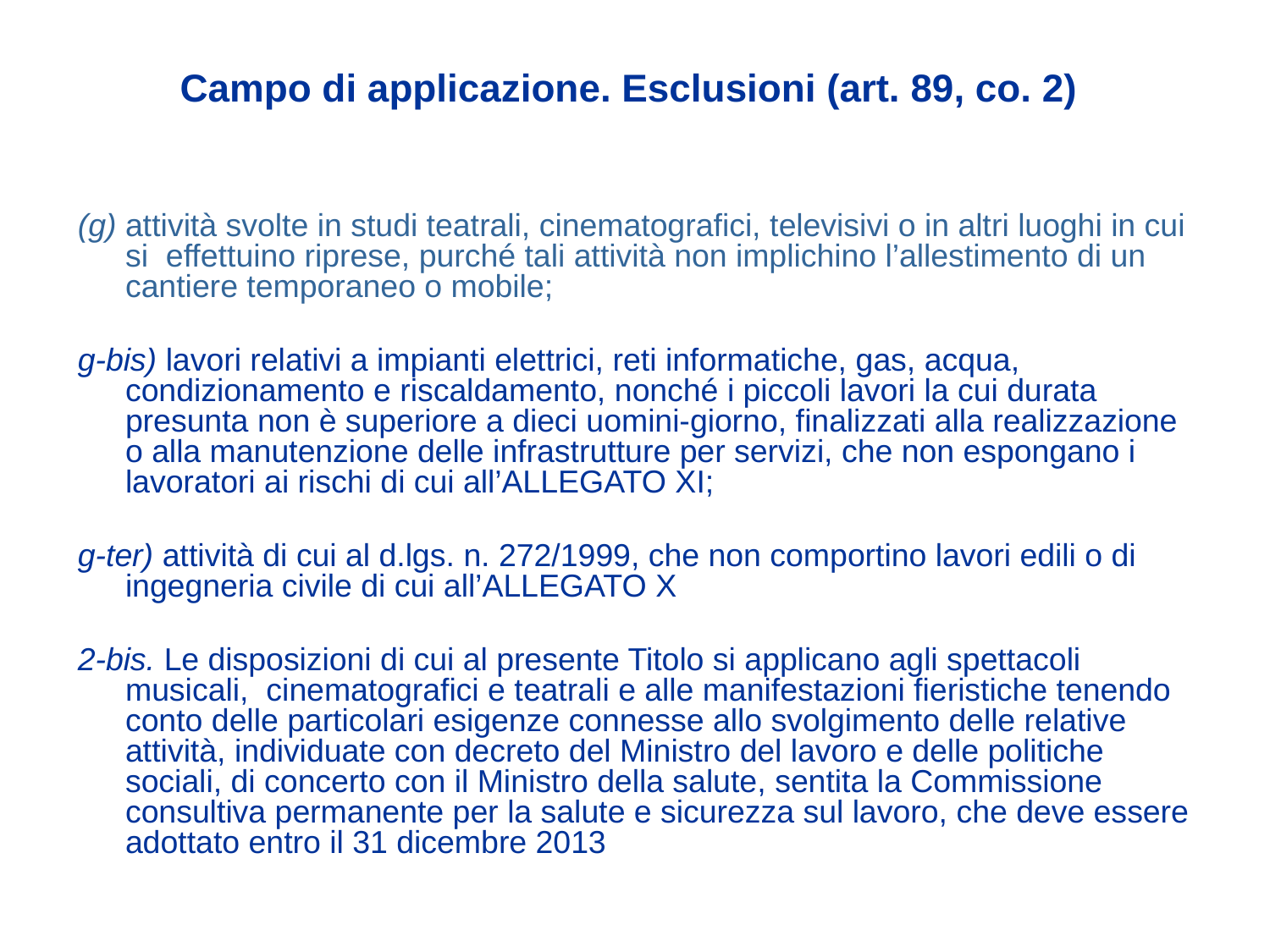

# Campo di applicazione. Esclusioni (art. 89, co. 2)
(g) attività svolte in studi teatrali, cinematografici, televisivi o in altri luoghi in cui si  effettuino riprese, purché tali attività non implichino l’allestimento di un cantiere temporaneo o mobile;

g-bis) lavori relativi a impianti elettrici, reti informatiche, gas, acqua, condizionamento e riscaldamento, nonché i piccoli lavori la cui durata presunta non è superiore a dieci uomini-giorno, finalizzati alla realizzazione o alla manutenzione delle infrastrutture per servizi, che non espongano i lavoratori ai rischi di cui all’ALLEGATO XI;

g-ter) attività di cui al d.lgs. n. 272/1999, che non comportino lavori edili o di ingegneria civile di cui all’ALLEGATO X

2-bis. Le disposizioni di cui al presente Titolo si applicano agli spettacoli musicali,  cinematografici e teatrali e alle manifestazioni fieristiche tenendo conto delle particolari esigenze connesse allo svolgimento delle relative attività, individuate con decreto del Ministro del lavoro e delle politiche sociali, di concerto con il Ministro della salute, sentita la Commissione consultiva permanente per la salute e sicurezza sul lavoro, che deve essere adottato entro il 31 dicembre 2013